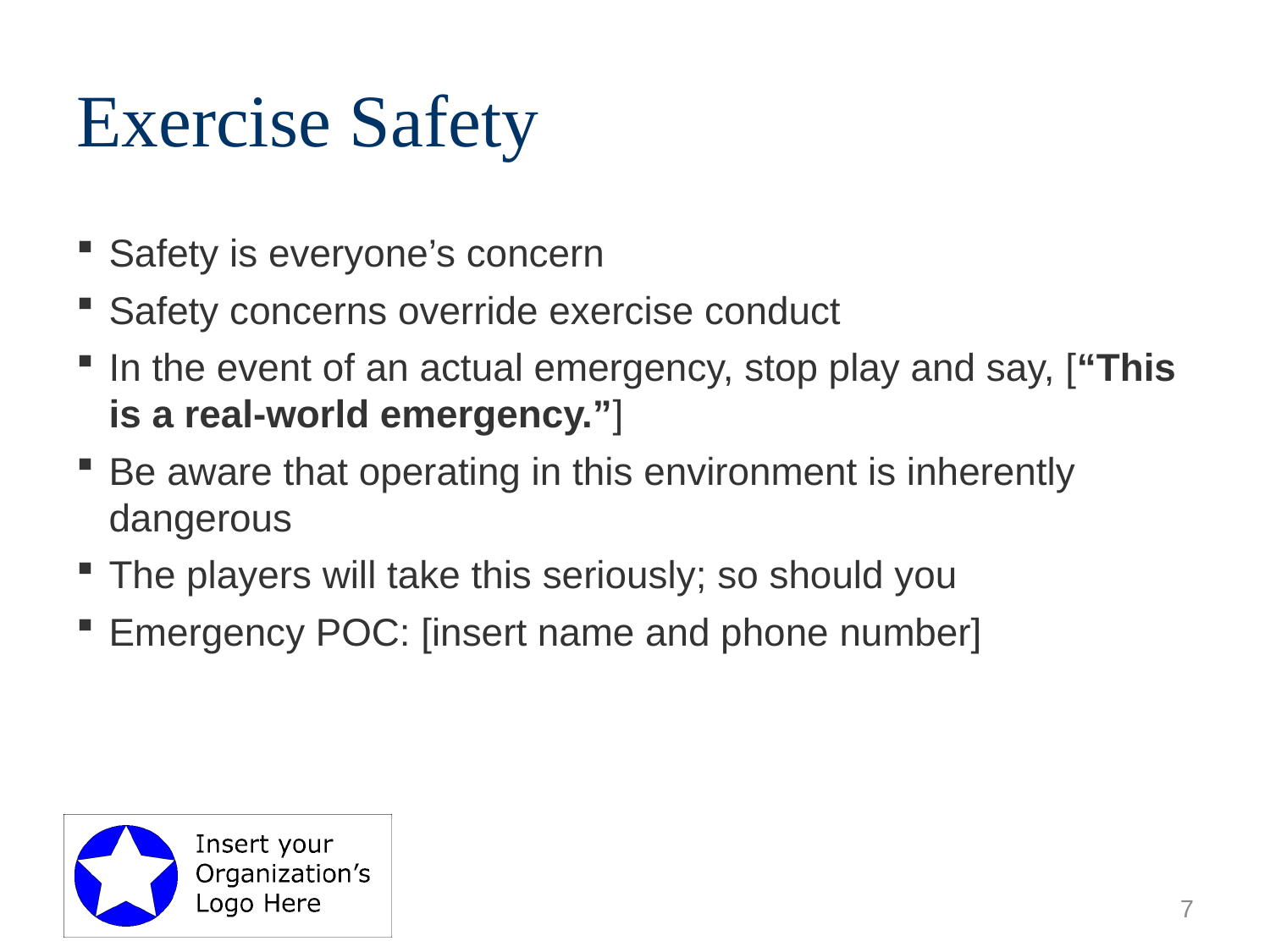

# Exercise Safety
Safety is everyone’s concern
Safety concerns override exercise conduct
In the event of an actual emergency, stop play and say, [“This is a real-world emergency.”]
Be aware that operating in this environment is inherently dangerous
The players will take this seriously; so should you
Emergency POC: [insert name and phone number]
7